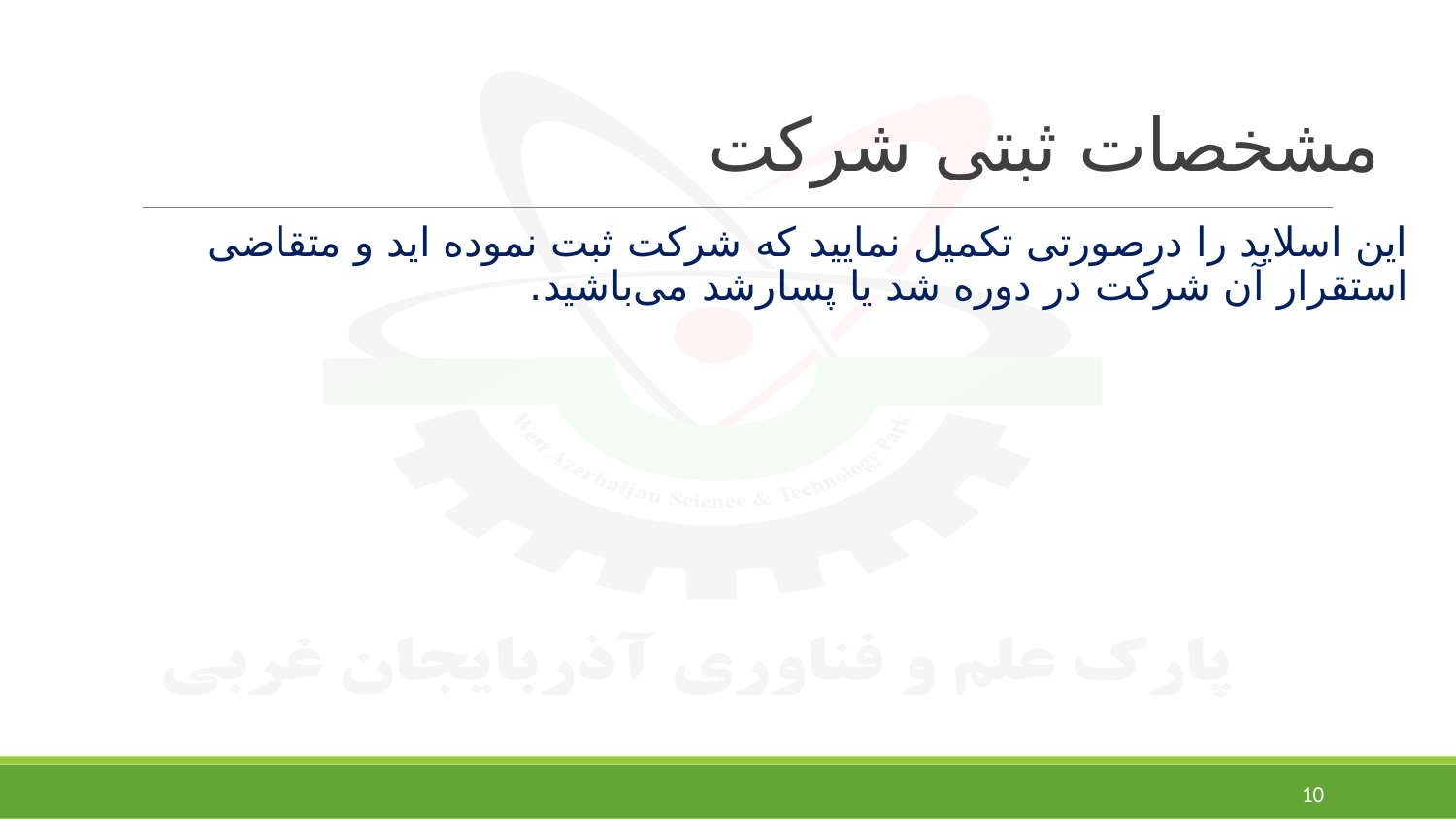

# مشخصات ثبتی شرکت
این اسلاید را درصورتی تکمیل نمایید که شرکت ثبت نموده اید و متقاضی استقرار آن شرکت در دوره شد یا پسارشد می‌باشید.
10